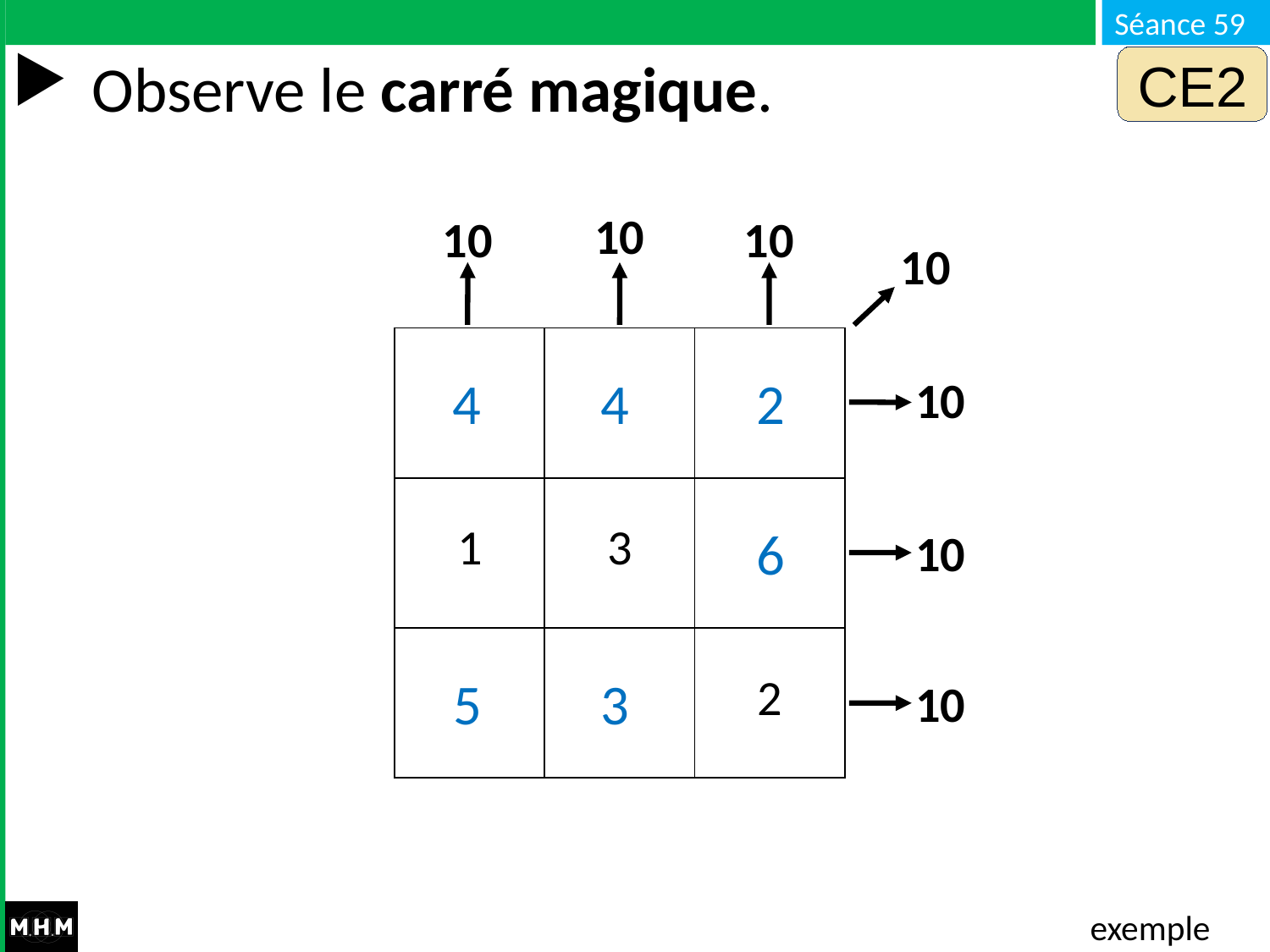

# Observe le carré magique.
CE2
10
10
10
10
| . | . | . |
| --- | --- | --- |
| 1 | 3 | . |
| . | . | 2 |
4
4
2
10
6
10
5
3
10
exemple